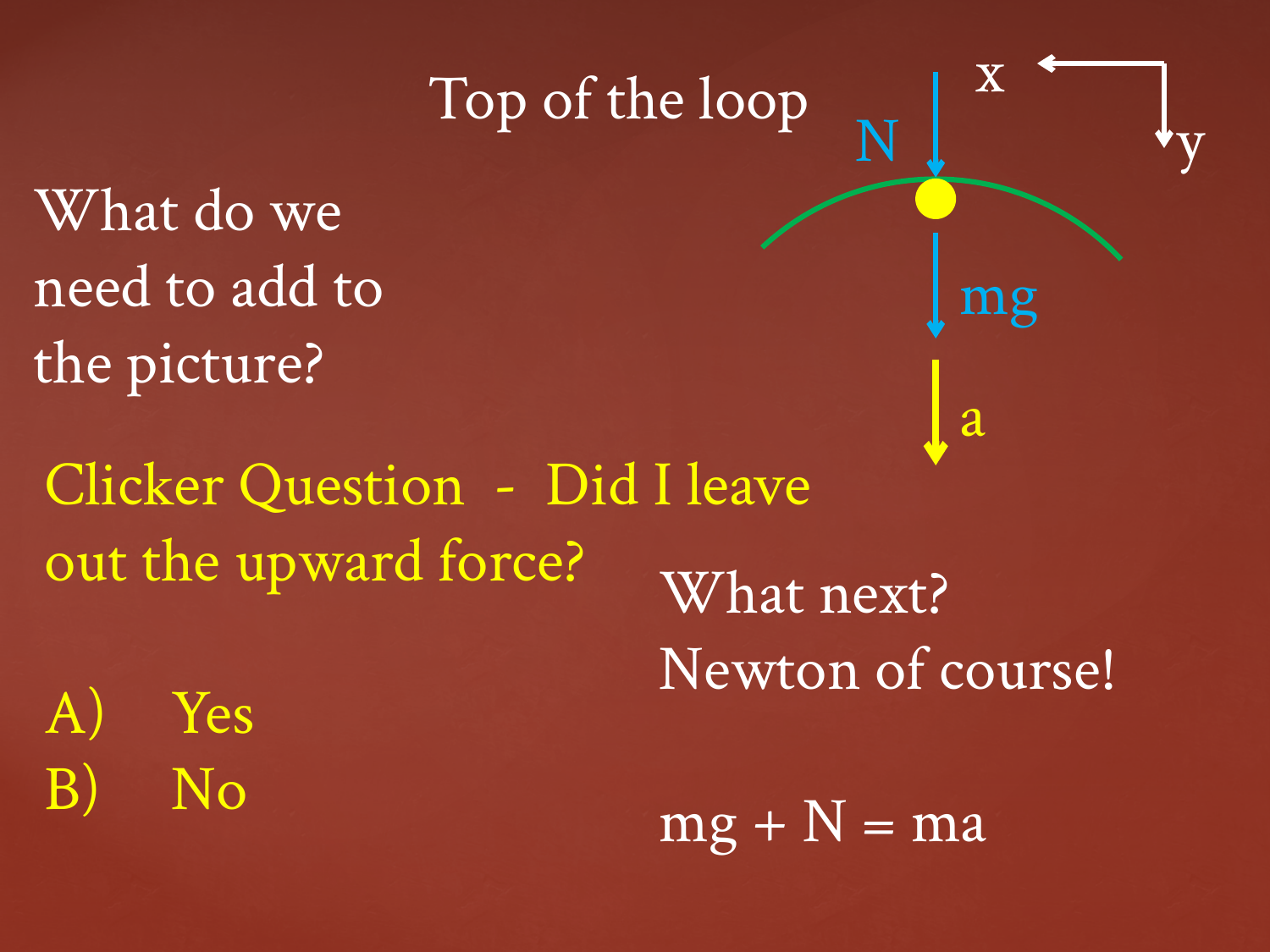

x
y
# Top of the loop
N
What do we need to add to the picture?

mg
a
Clicker Question  -  Did I leave out the upward force?

A)	Yes
B)	No
What next?  Newton of course!

mg + N = ma